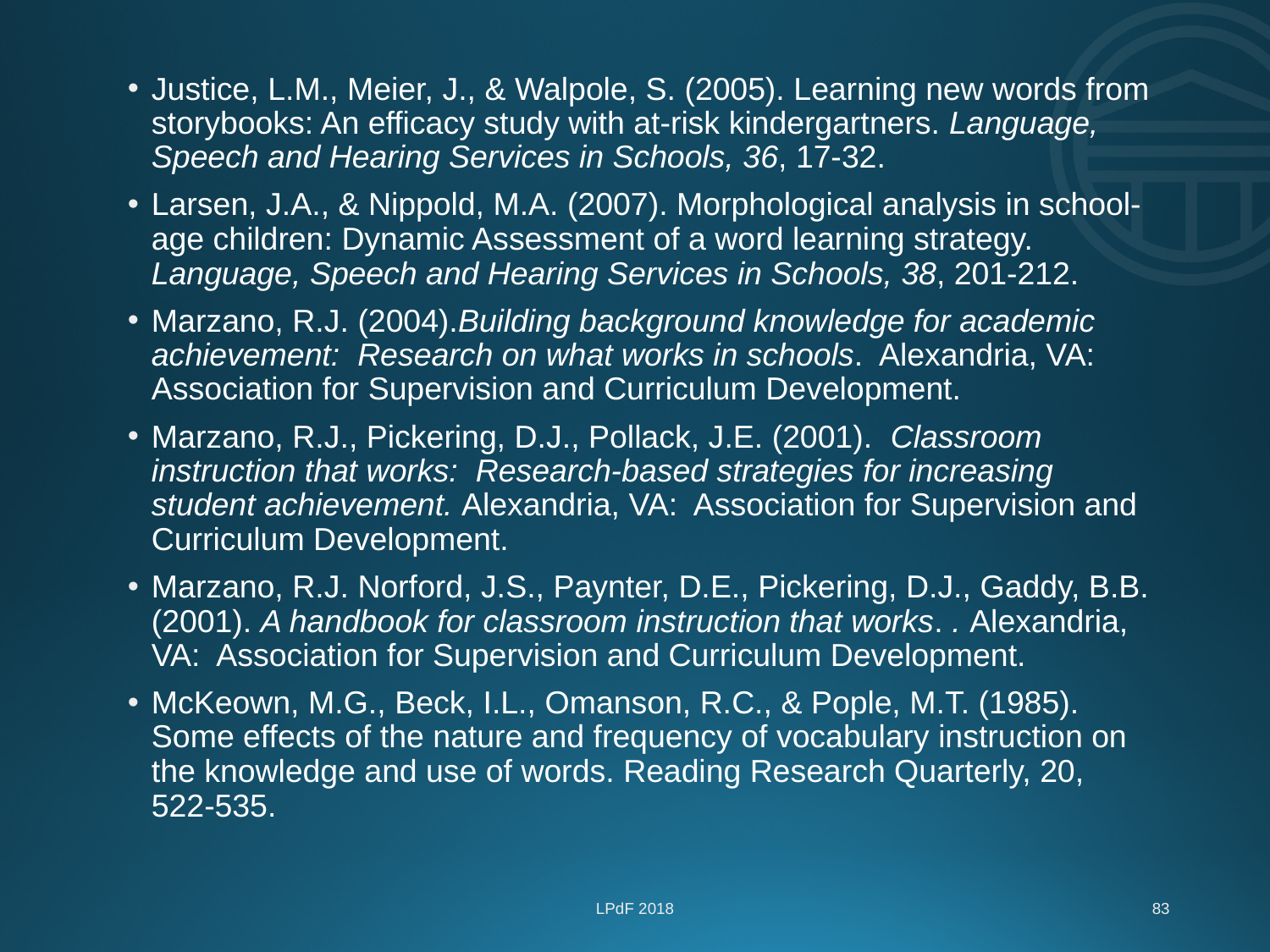

#
Justice, L.M., Meier, J., & Walpole, S. (2005). Learning new words from storybooks: An efficacy study with at-risk kindergartners. Language, Speech and Hearing Services in Schools, 36, 17-32.
Larsen, J.A., & Nippold, M.A. (2007). Morphological analysis in school-age children: Dynamic Assessment of a word learning strategy. Language, Speech and Hearing Services in Schools, 38, 201-212.
Marzano, R.J. (2004).Building background knowledge for academic achievement:  Research on what works in schools.  Alexandria, VA:  Association for Supervision and Curriculum Development.
Marzano, R.J., Pickering, D.J., Pollack, J.E. (2001).  Classroom instruction that works:  Research-based strategies for increasing student achievement. Alexandria, VA:  Association for Supervision and Curriculum Development.
Marzano, R.J. Norford, J.S., Paynter, D.E., Pickering, D.J., Gaddy, B.B. (2001). A handbook for classroom instruction that works. . Alexandria, VA:  Association for Supervision and Curriculum Development.
McKeown, M.G., Beck, I.L., Omanson, R.C., & Pople, M.T. (1985). Some effects of the nature and frequency of vocabulary instruction on the knowledge and use of words. Reading Research Quarterly, 20, 522-535.
LPdF 2018
83